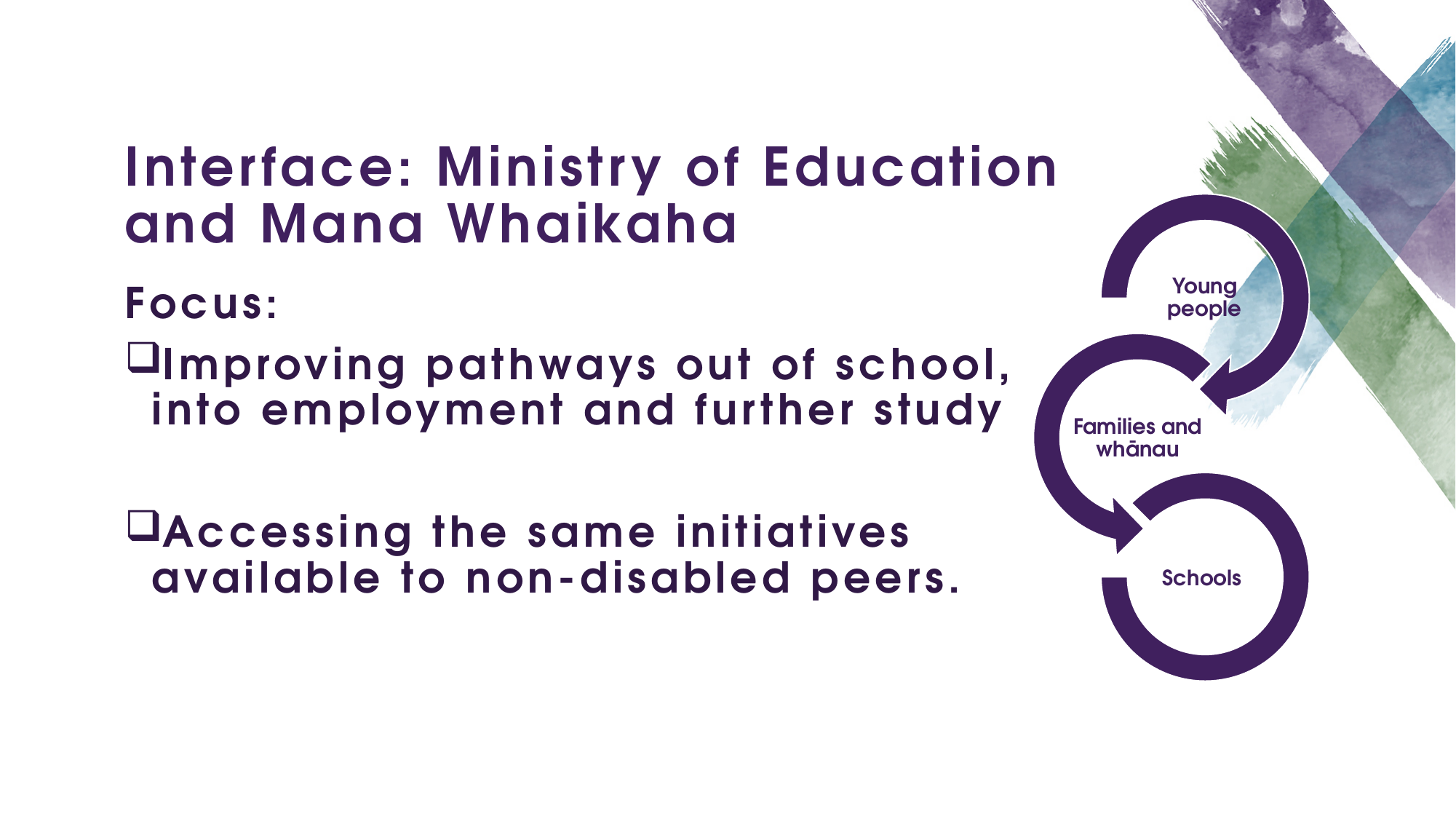

Young people
Families and whānau
Schools
# Interface: Ministry of Education and Mana Whaikaha
Focus:
Improving pathways out of school, into employment and further study

Accessing the same initiatives available to non-disabled peers.